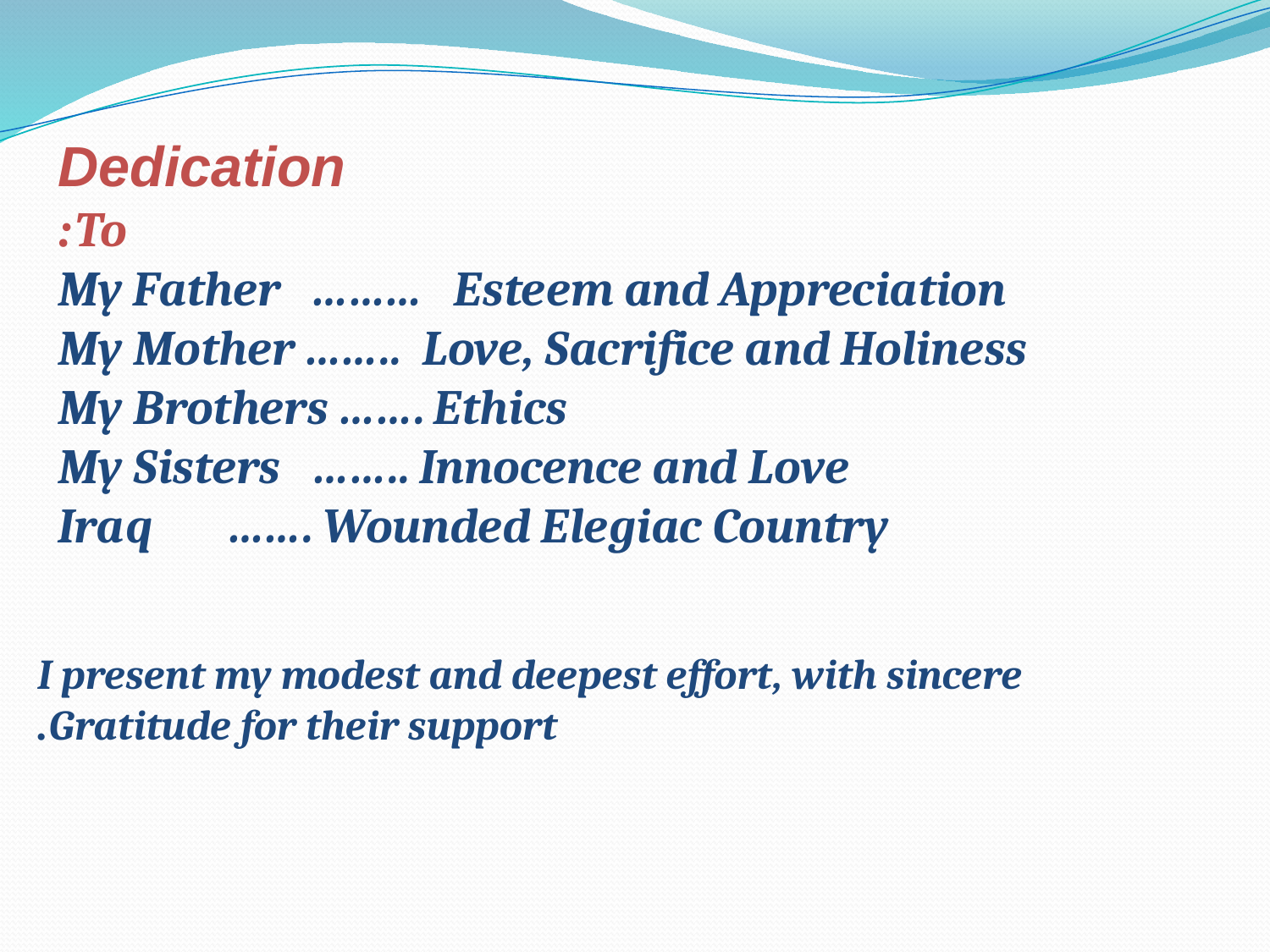

Dedication
To:
My Father   ………   Esteem and Appreciation
My Mother ……..  Love, Sacrifice and Holiness
My Brothers ……. Ethics
My Sisters   …….. Innocence and Love
	Iraq       ……. Wounded Elegiac Country
I present my modest and deepest effort, with sincere Gratitude for their support.